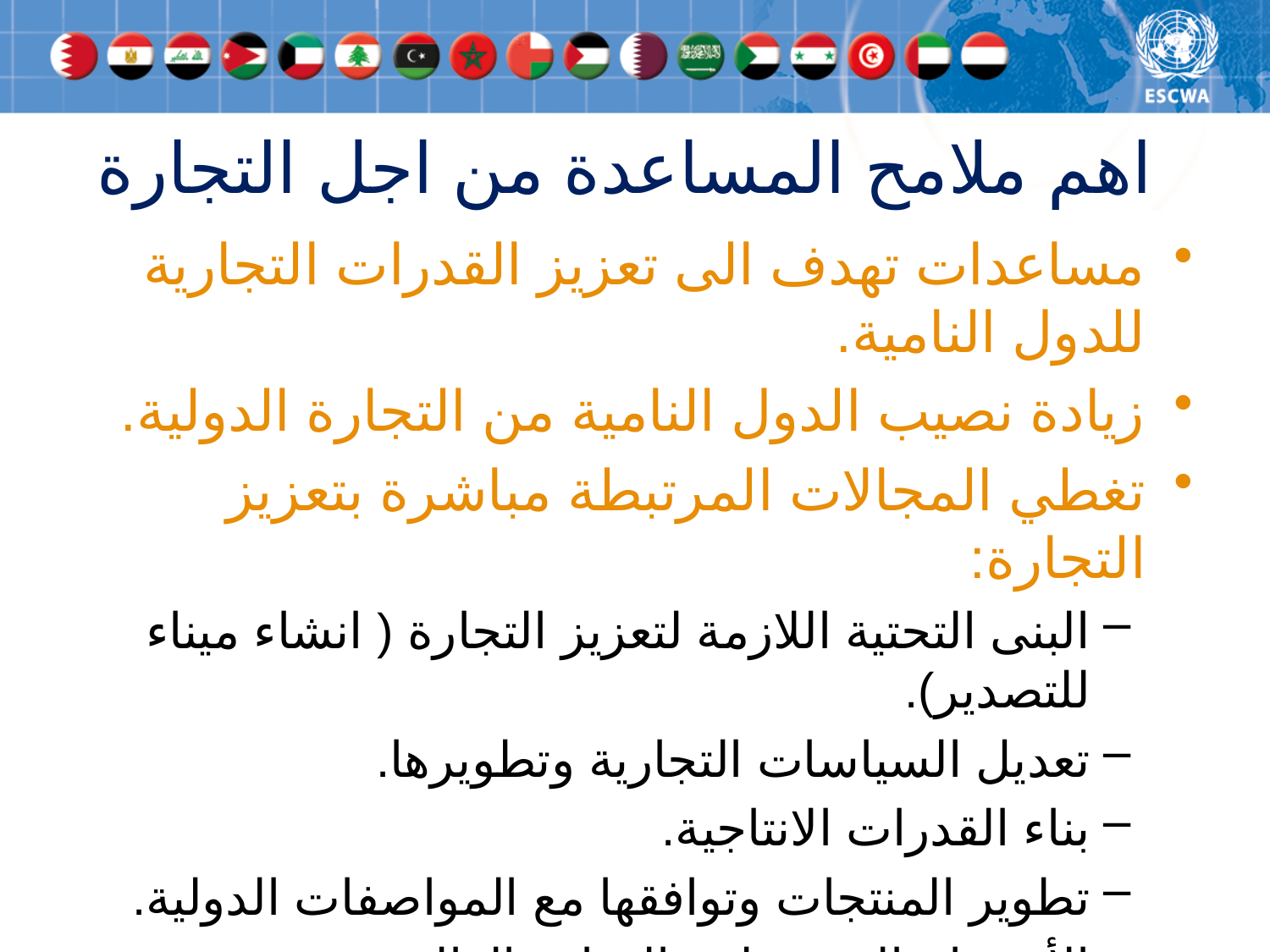

# اهم ملامح المساعدة من اجل التجارة
مساعدات تهدف الى تعزيز القدرات التجارية للدول النامية.
زيادة نصيب الدول النامية من التجارة الدولية.
تغطي المجالات المرتبطة مباشرة بتعزيز التجارة:
البنى التحتية اللازمة لتعزيز التجارة ( انشاء ميناء للتصدير).
تعديل السياسات التجارية وتطويرها.
بناء القدرات الانتاجية.
تطوير المنتجات وتوافقها مع المواصفات الدولية.
الأنضمام الى منظمة التجارة العالمية وتنفيذ الالتزامات.
وغيرها من المجالات ذات الصلة.